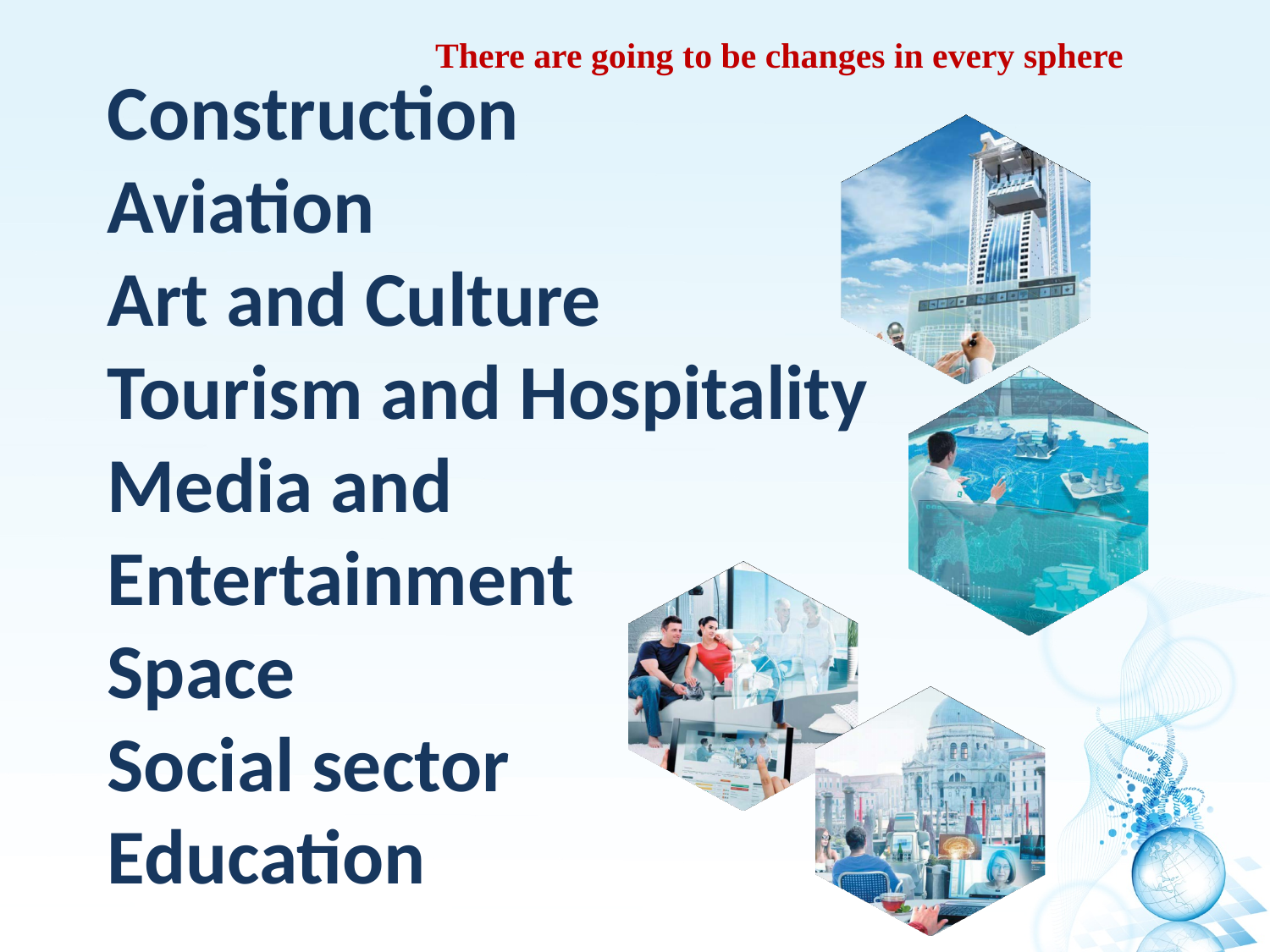

There are going to be changes in every sphere
Construction
Aviation
Art and Culture
Tourism and Hospitality
Media and Entertainment
Space
Social sector
Education